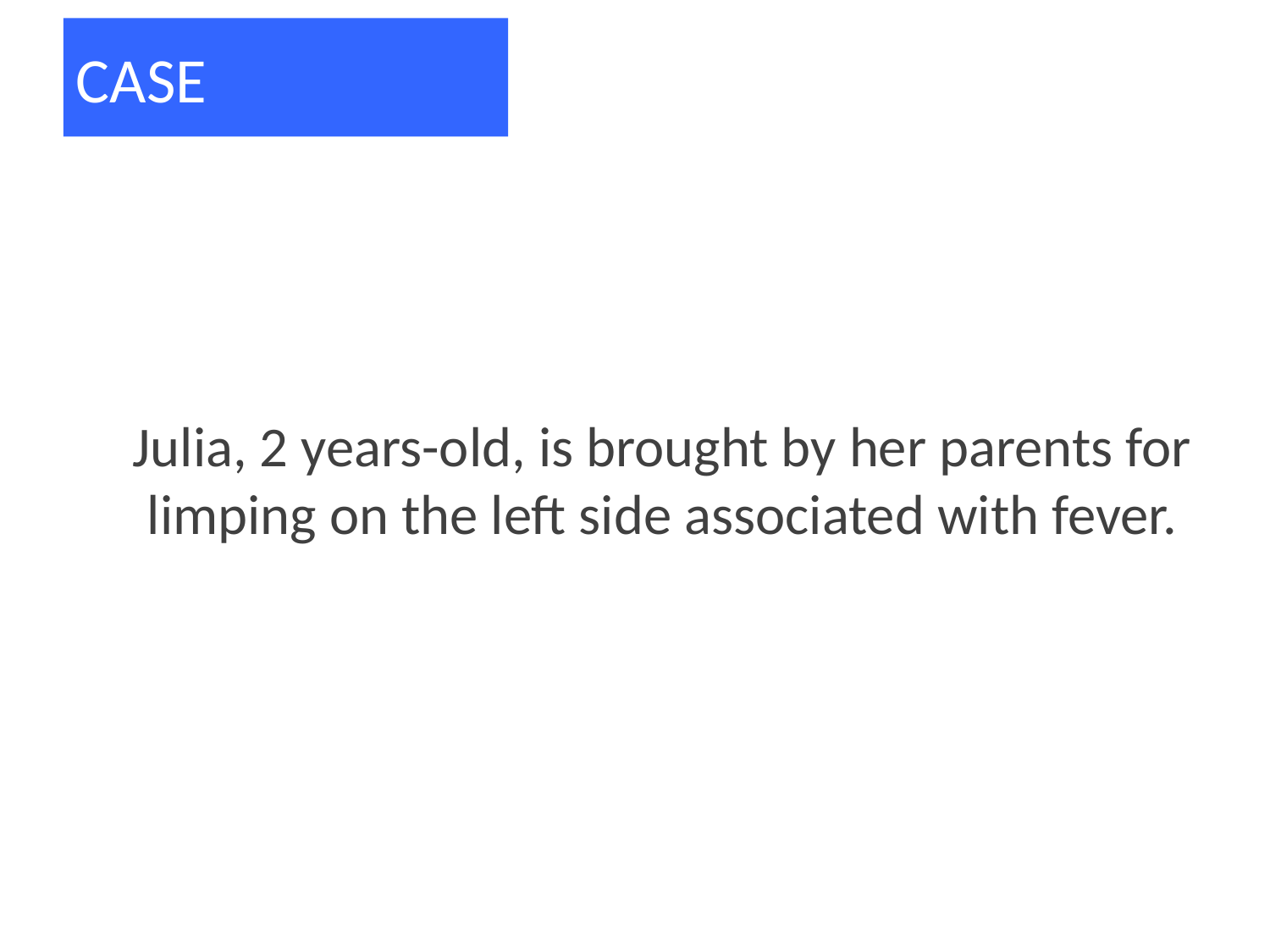

CASE
Julia, 2 years-old, is brought by her parents for limping on the left side associated with fever.